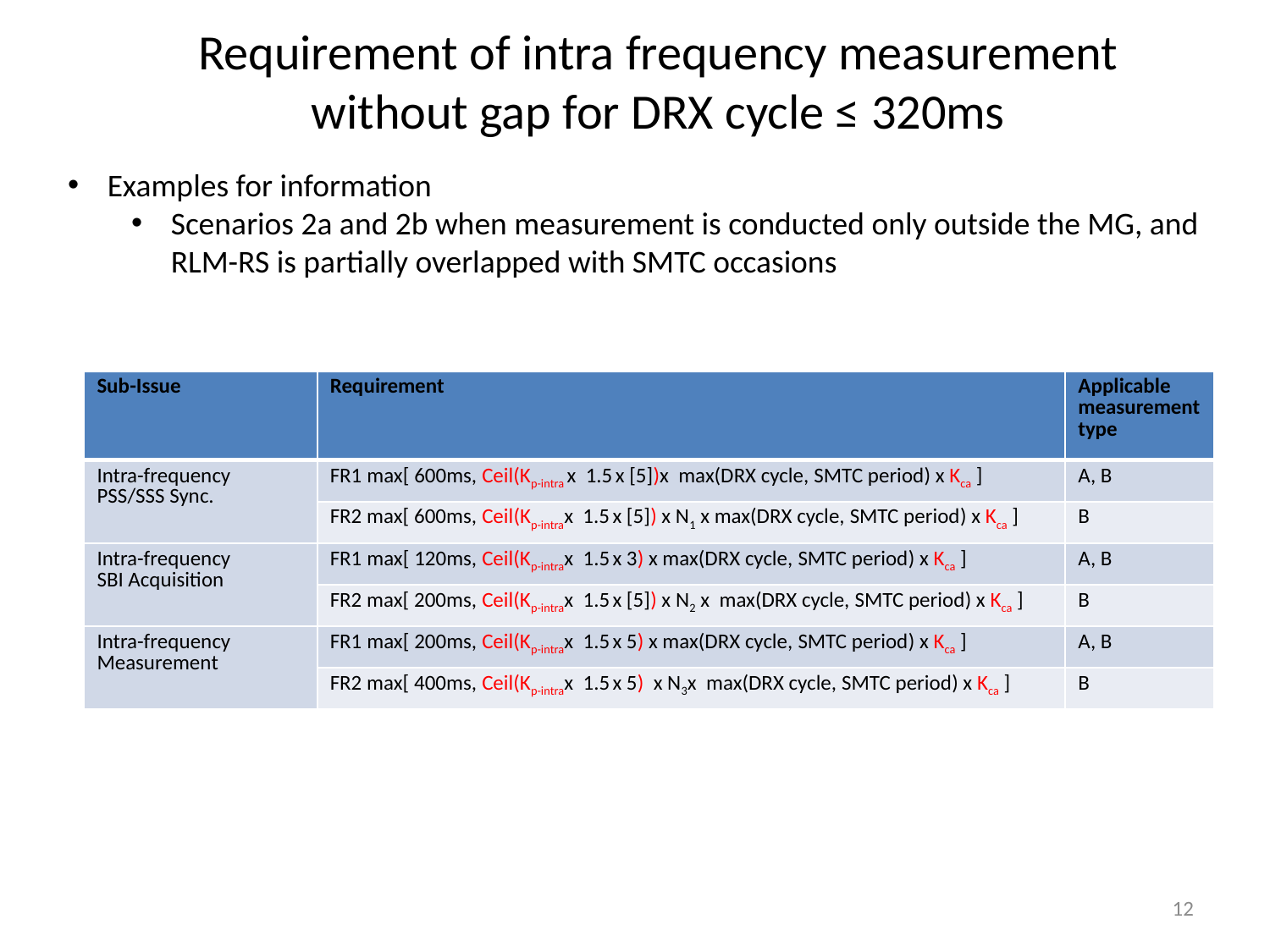

Requirement of intra frequency measurement without gap for DRX cycle ≤ 320ms
Examples for information
Scenarios 2a and 2b when measurement is conducted only outside the MG, and RLM-RS is partially overlapped with SMTC occasions
| Sub-Issue | Requirement | Applicable measurement type |
| --- | --- | --- |
| Intra-frequency PSS/SSS Sync. | FR1 max[ 600ms, Ceil(Kp-intra x 1.5 x [5])x max(DRX cycle, SMTC period) x Kca ] | A, B |
|  | FR2 max[ 600ms, Ceil(Kp-intrax 1.5 x [5]) x N1 x max(DRX cycle, SMTC period) x Kca ] | B |
| Intra-frequency SBI Acquisition | FR1 max[ 120ms, Ceil(Kp-intrax 1.5 x 3) x max(DRX cycle, SMTC period) x Kca ] | A, B |
|  | FR2 max[ 200ms, Ceil(Kp-intrax 1.5 x [5]) x N2 x max(DRX cycle, SMTC period) x Kca ] | B |
| Intra-frequency Measurement | FR1 max[ 200ms, Ceil(Kp-intrax 1.5 x 5) x max(DRX cycle, SMTC period) x Kca ] | A, B |
|  | FR2 max[ 400ms, Ceil(Kp-intrax 1.5 x 5) x N3x max(DRX cycle, SMTC period) x Kca ] | B |
12